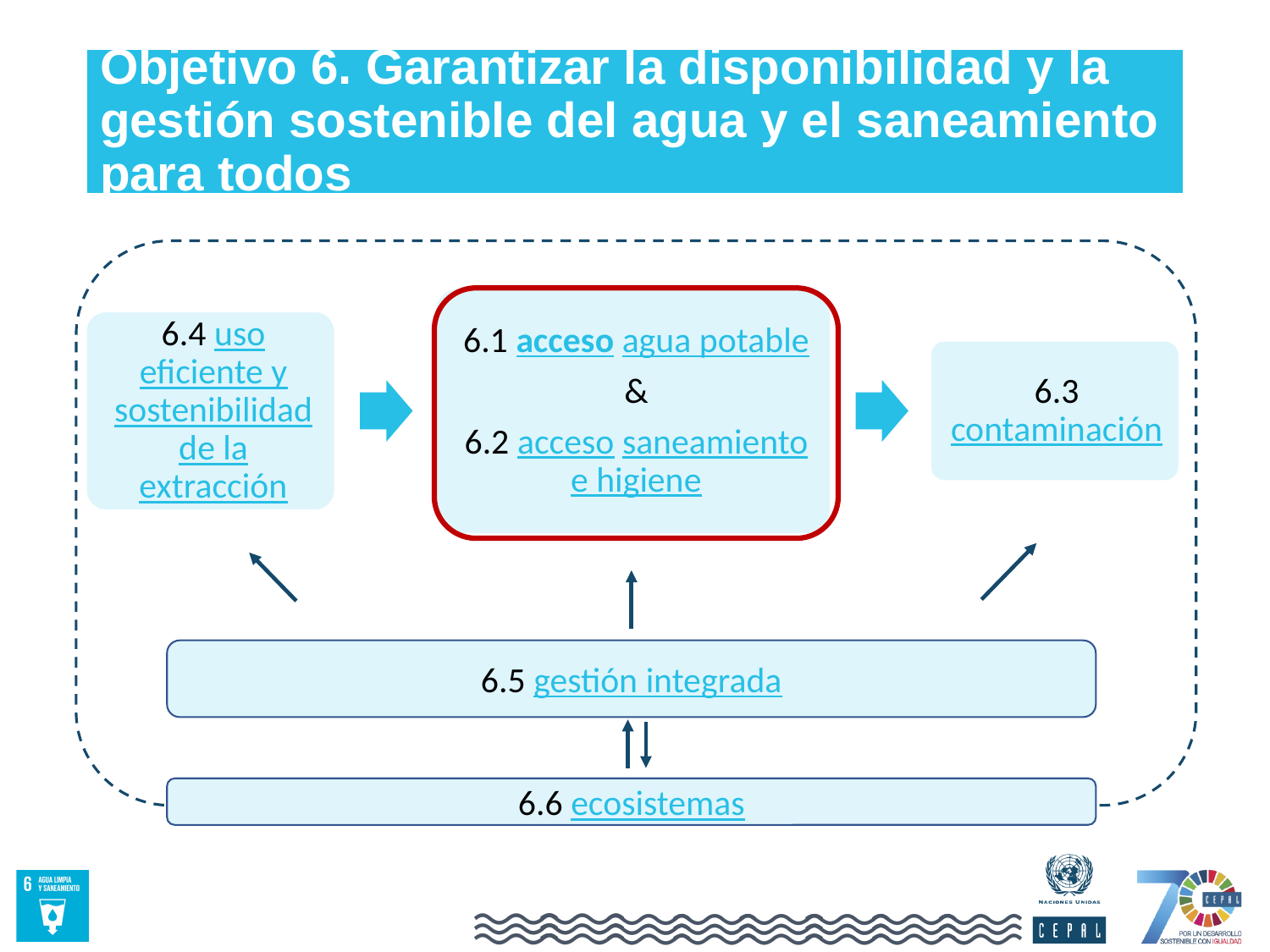

# Objetivo 6. Garantizar la disponibilidad y la gestión sostenible del agua y el saneamiento para todos
6.4 uso eficiente y sostenibilidad de la extracción

6.1 acceso agua potable
 &
6.2 acceso saneamiento e higiene

6.3 contaminación

6.5 gestión integrada
6.6 ecosistemas